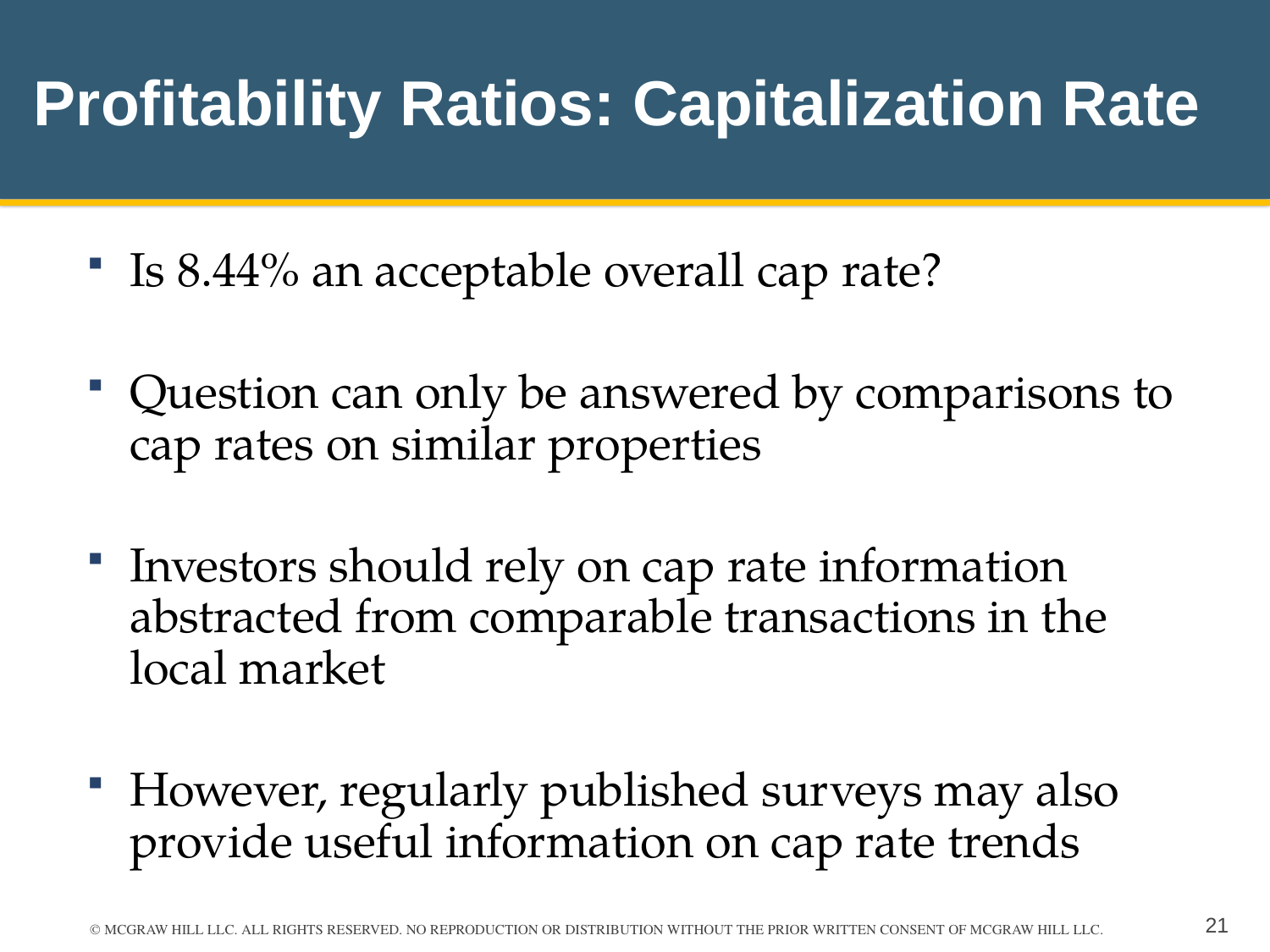

# Profitability Ratios: Capitalization Rate
Is 8.44% an acceptable overall cap rate?

Question can only be answered by comparisons to cap rates on similar properties

Investors should rely on cap rate information  abstracted from comparable transactions in the local market

However, regularly published surveys may also provide useful information on cap rate trends
© MCGRAW HILL LLC. ALL RIGHTS RESERVED. NO REPRODUCTION OR DISTRIBUTION WITHOUT THE PRIOR WRITTEN CONSENT OF MCGRAW HILL LLC.
21